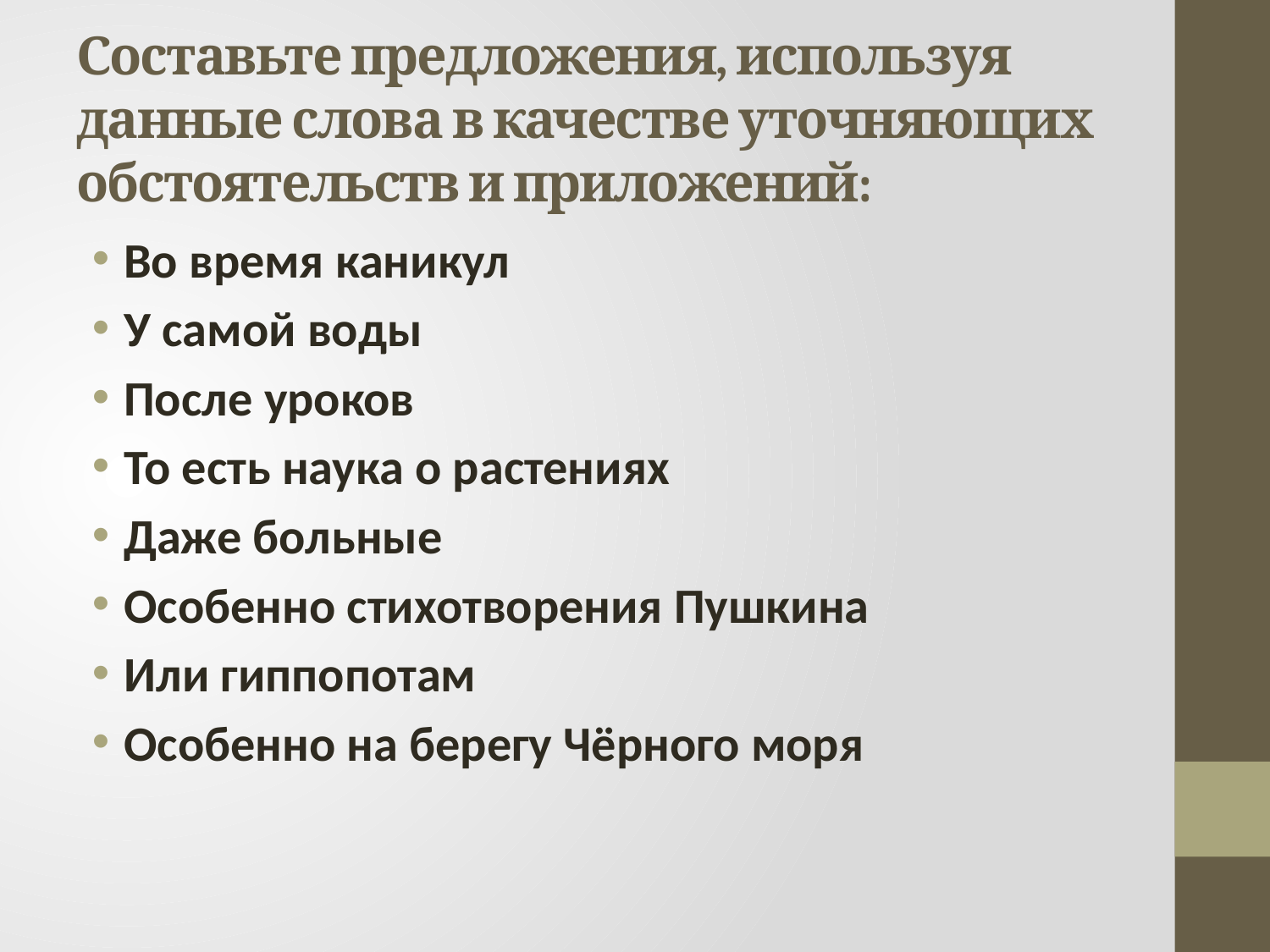

# Составьте предложения, используя данные слова в качестве уточняющих обстоятельств и приложений:
Во время каникул
У самой воды
После уроков
То есть наука о растениях
Даже больные
Особенно стихотворения Пушкина
Или гиппопотам
Особенно на берегу Чёрного моря